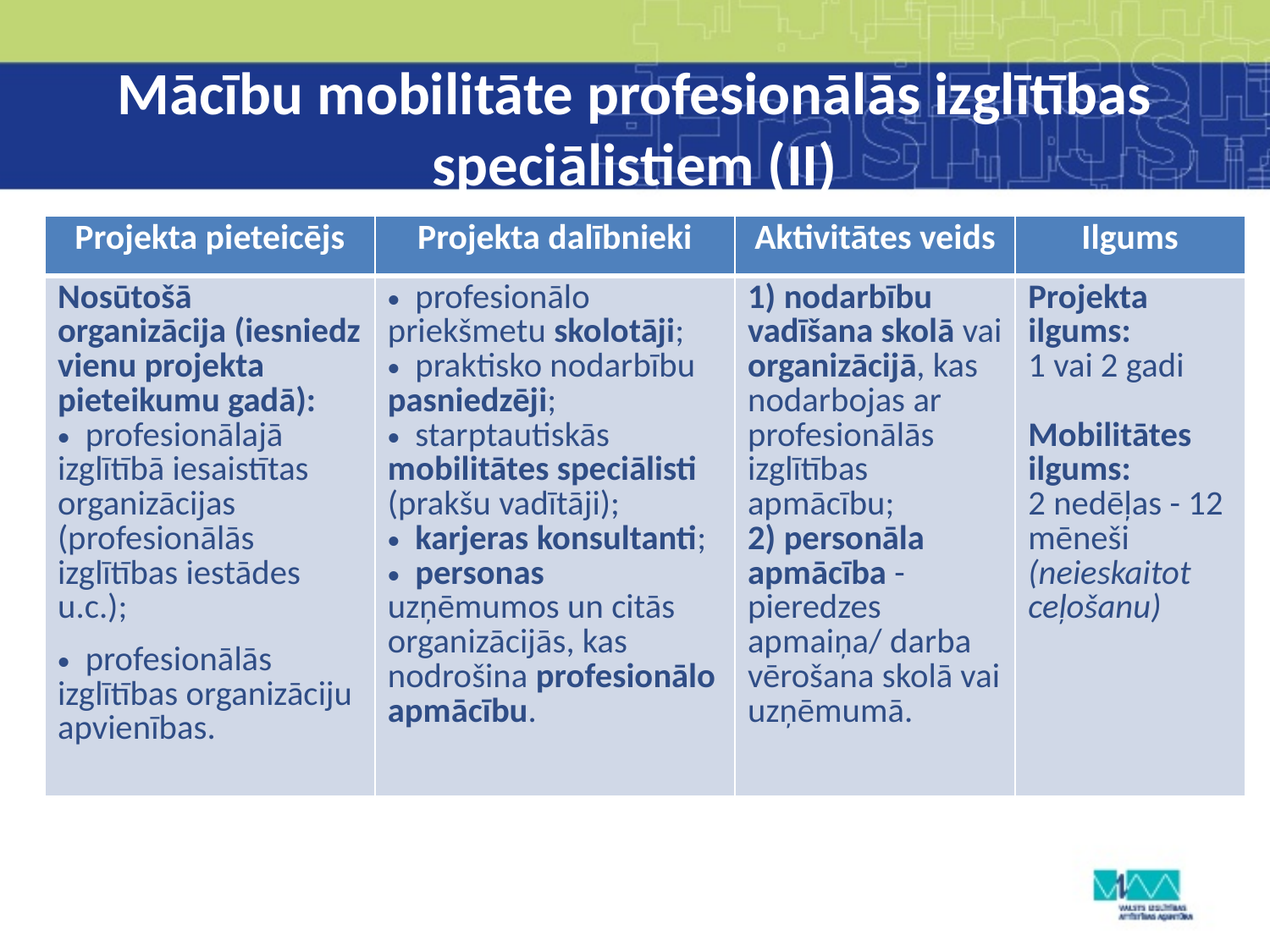

# Mācību mobilitāte profesionālās izglītības speciālistiem (II)
| Projekta pieteicējs | Projekta dalībnieki | Aktivitātes veids | Ilgums |
| --- | --- | --- | --- |
| Nosūtošā organizācija (iesniedz vienu projekta pieteikumu gadā): profesionālajā izglītībā iesaistītas organizācijas (profesionālās izglītības iestādes u.c.); profesionālās izglītības organizāciju apvienības. | profesionālo priekšmetu skolotāji; praktisko nodarbību pasniedzēji; starptautiskās mobilitātes speciālisti (prakšu vadītāji); karjeras konsultanti; personas uzņēmumos un citās organizācijās, kas nodrošina profesionālo apmācību. | 1) nodarbību vadīšana skolā vai organizācijā, kas nodarbojas ar profesionālās izglītības apmācību; 2) personāla apmācība - pieredzes apmaiņa/ darba vērošana skolā vai uzņēmumā. | Projekta ilgums: 1 vai 2 gadi Mobilitātes ilgums: 2 nedēļas - 12 mēneši (neieskaitot ceļošanu) |